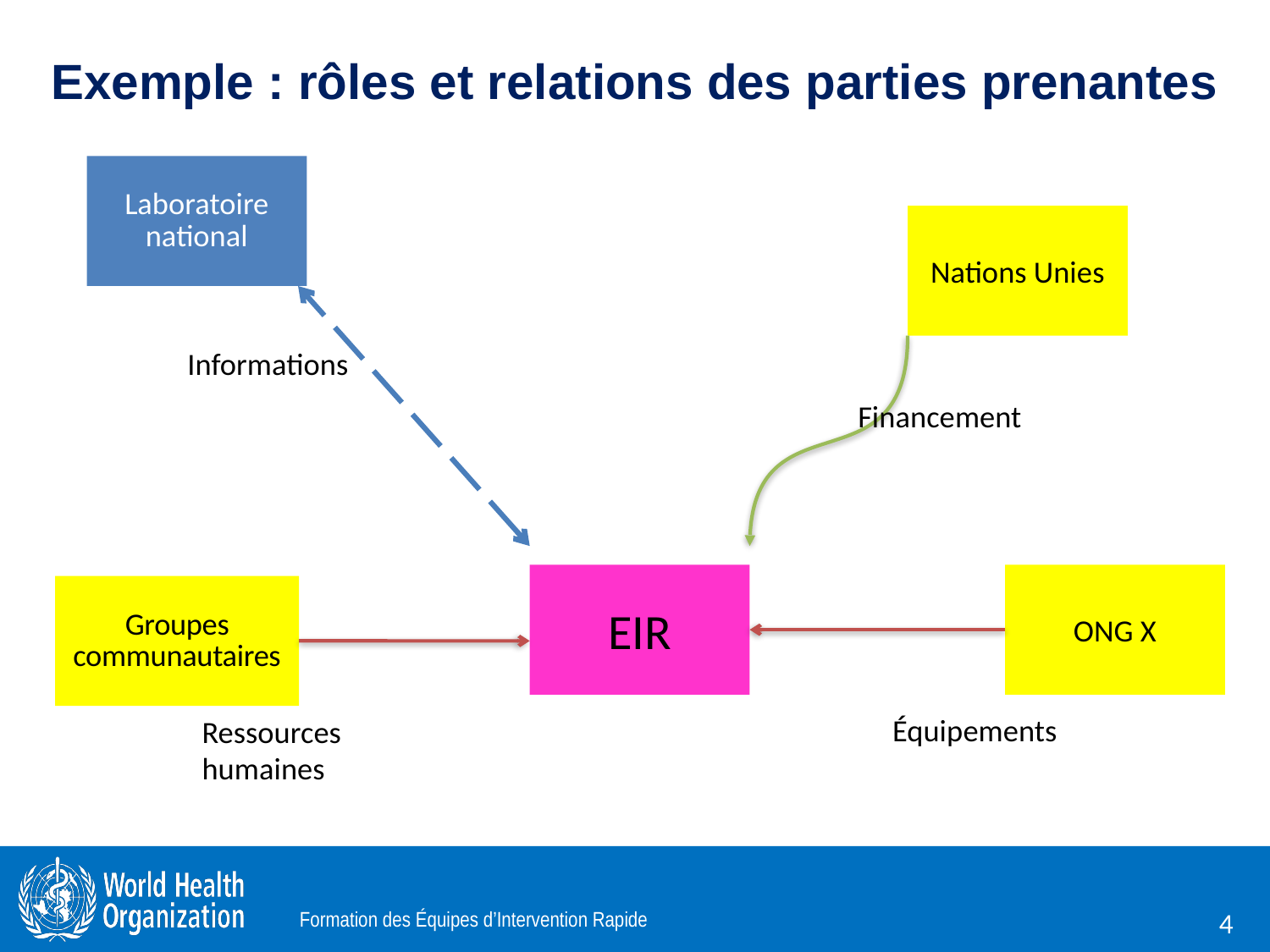

# Exemple : rôles et relations des parties prenantes
Laboratoire national
Nations Unies
Informations
Financement
EIR
ONG X
Groupes communautaires
Équipements
Ressources humaines